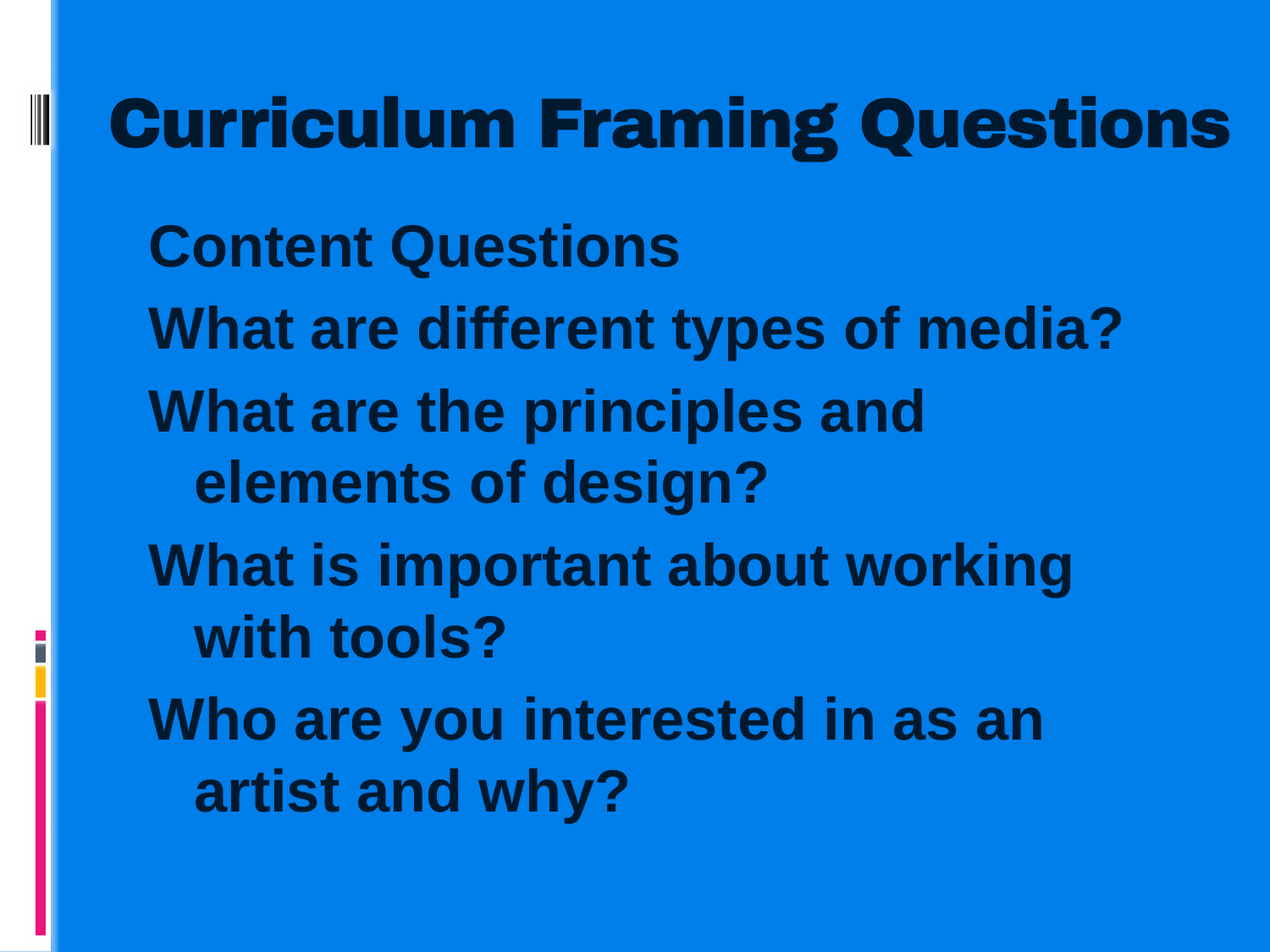

# Curriculum Framing Questions
Content Questions
What are different types of media?
What are the principles and elements of design?
What is important about working with tools?
Who are you interested in as an artist and why?